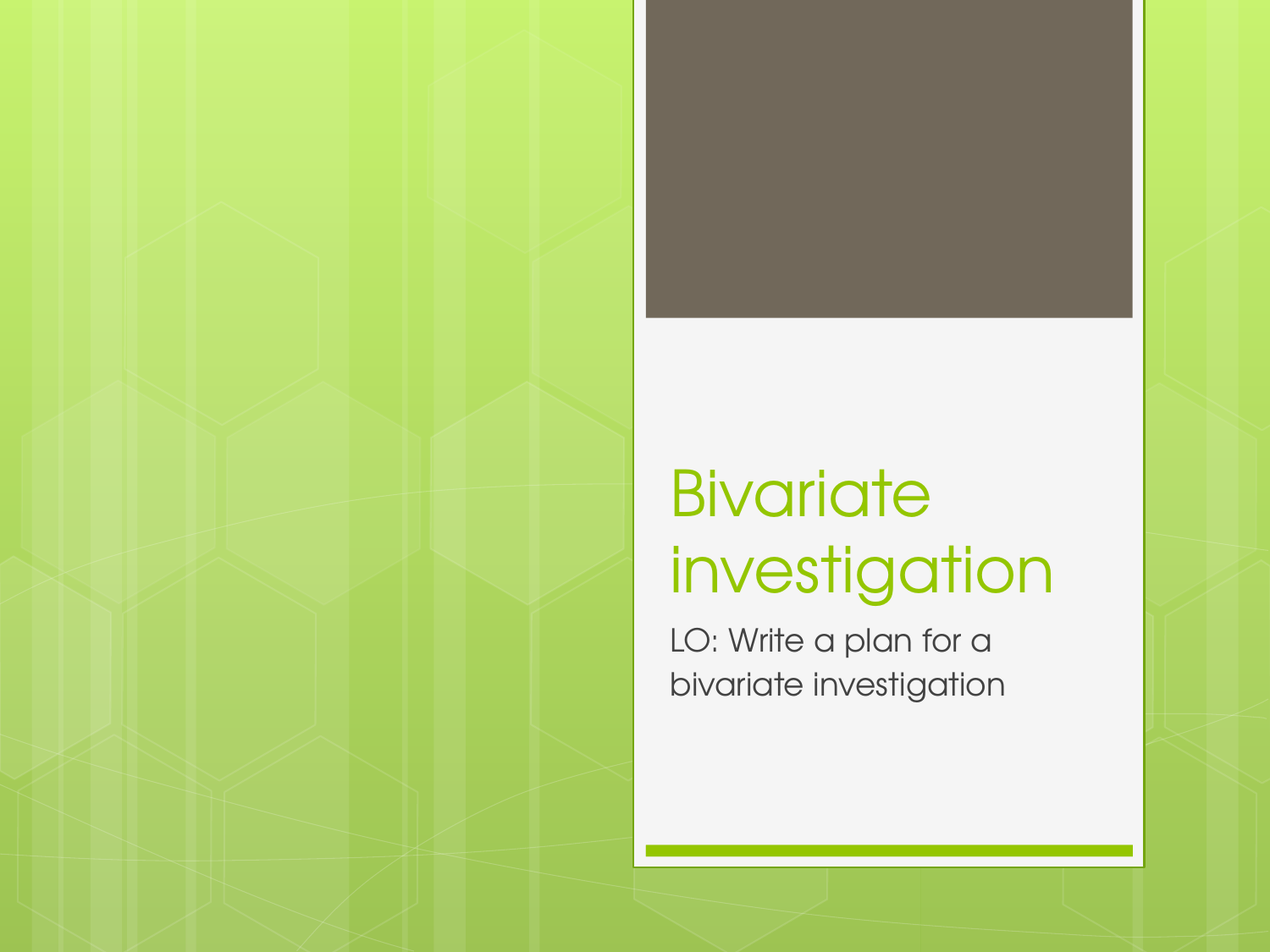

# Bivariate investigation
LO: Write a plan for a
bivariate investigation